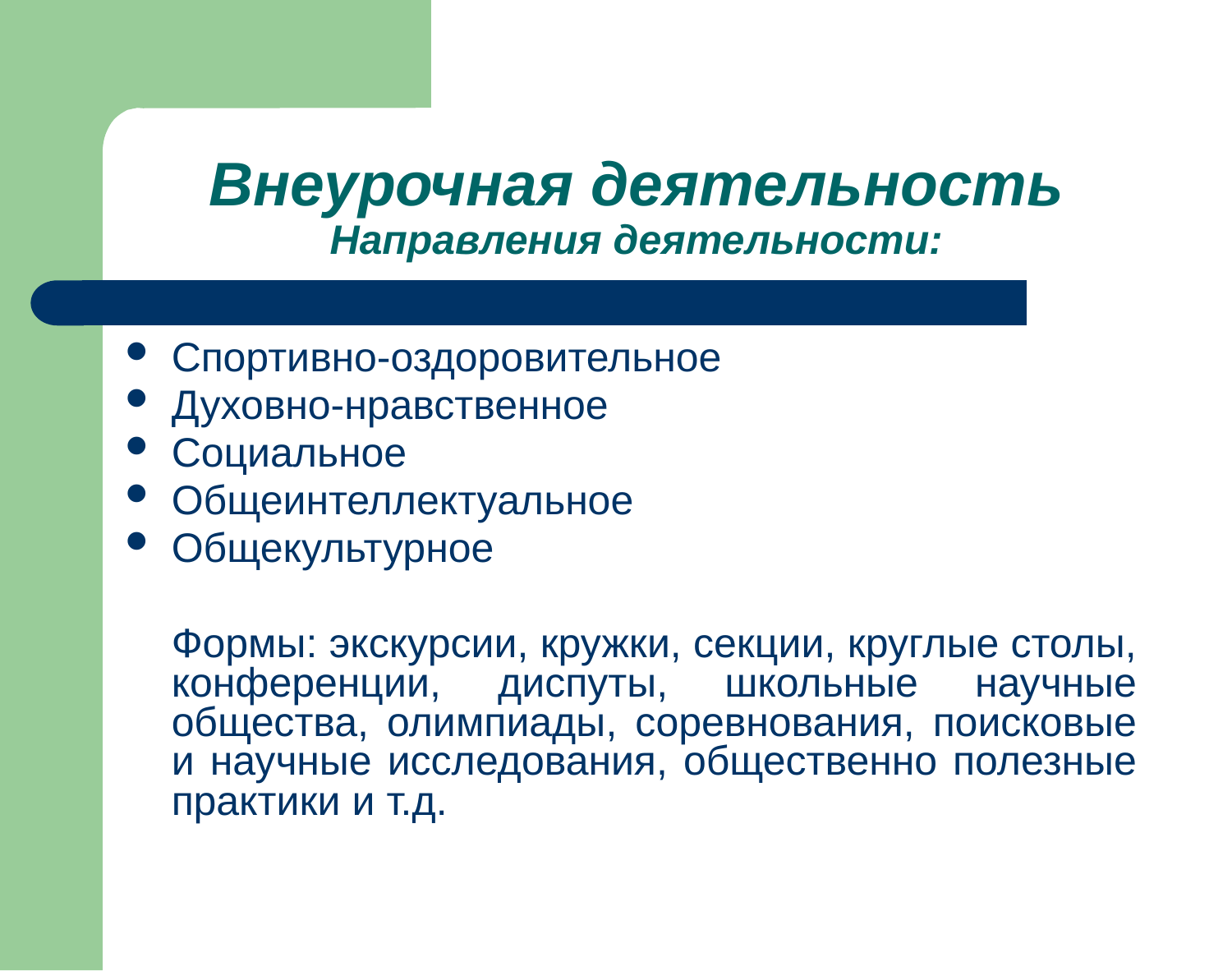

# Внеурочная деятельность Направления деятельности:
Спортивно-оздоровительное
Духовно-нравственное
Социальное
Общеинтеллектуальное
Общекультурное

	Формы: экскурсии, кружки, секции, круглые столы, конференции, диспуты, школьные научные общества, олимпиады, соревнования, поисковые и научные исследования, общественно полезные практики и т.д.